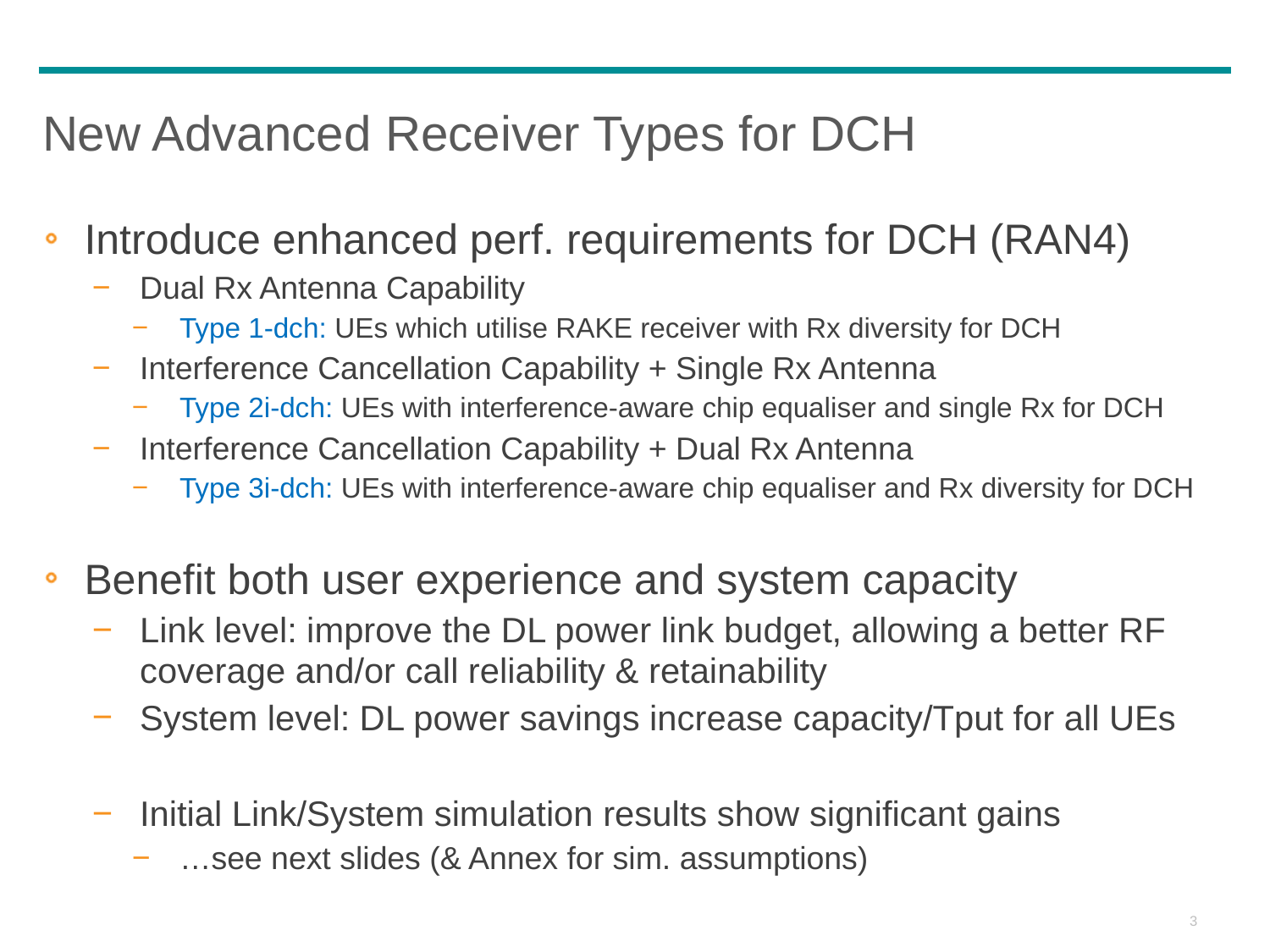

# New Advanced Receiver Types for DCH

Introduce enhanced perf. requirements for DCH (RAN4)
Dual Rx Antenna Capability
Type 1-dch: UEs which utilise RAKE receiver with Rx diversity for DCH
Interference Cancellation Capability + Single Rx Antenna
Type 2i-dch: UEs with interference-aware chip equaliser and single Rx for DCH
Interference Cancellation Capability + Dual Rx Antenna
Type 3i-dch: UEs with interference-aware chip equaliser and Rx diversity for DCH

Benefit both user experience and system capacity
Link level: improve the DL power link budget, allowing a better RF coverage and/or call reliability & retainability
System level: DL power savings increase capacity/Tput for all UEs

Initial Link/System simulation results show significant gains
…see next slides (& Annex for sim. assumptions)